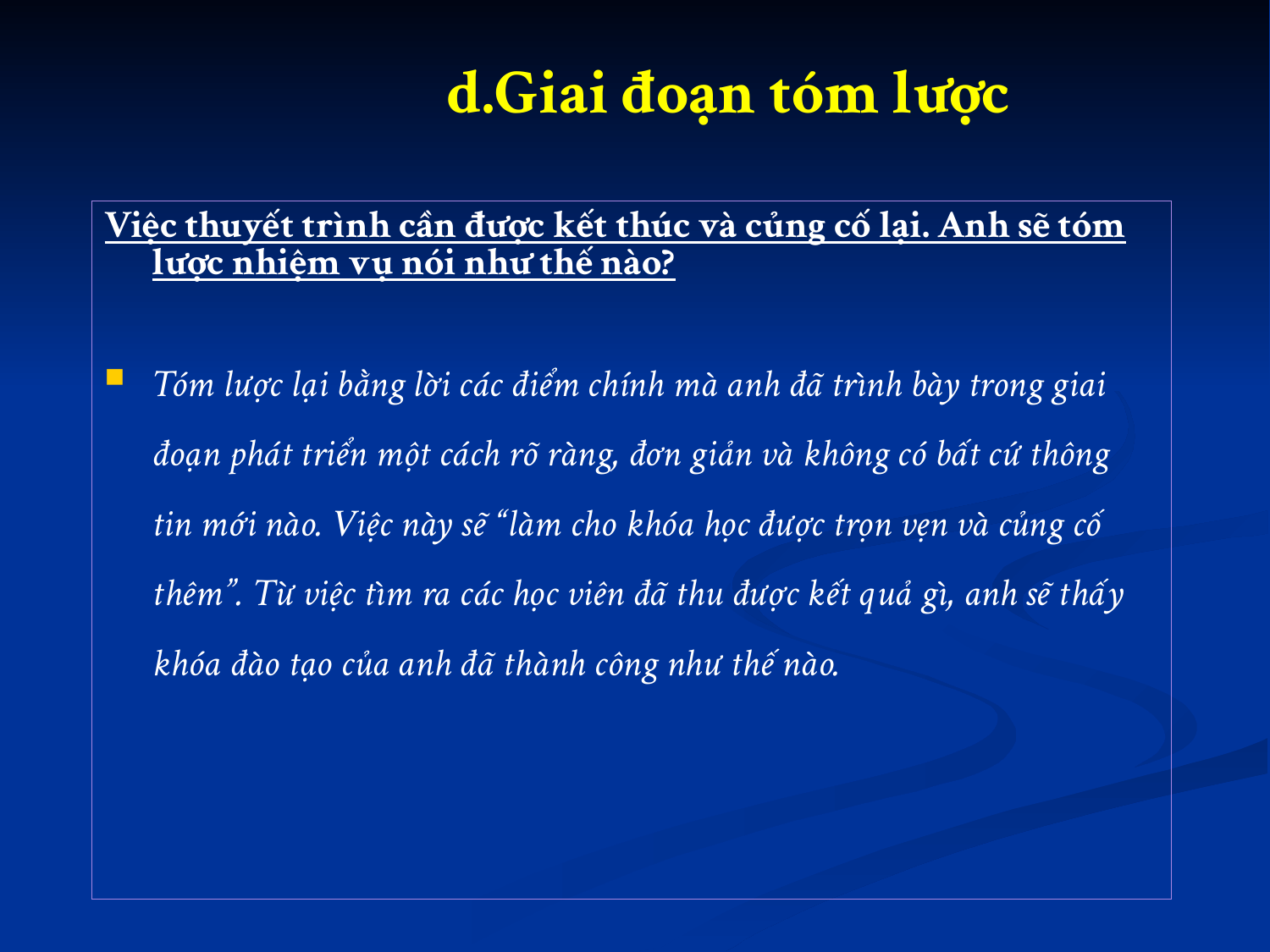

# d.Giai đoạn tóm lược
Việc thuyết trình cần được kết thúc và củng cố lại. Anh sẽ tóm lược nhiệm vụ nói như thế nào?

Tóm lược lại bằng lời các điểm chính mà anh đã trình bày trong giai đoạn phát triển một cách rõ ràng, đơn giản và không có bất cứ thông tin mới nào. Việc này sẽ “làm cho khóa học được trọn vẹn và củng cố thêm”. Từ việc tìm ra các học viên đã thu được kết quả gì, anh sẽ thấy khóa đào tạo của anh đã thành công như thế nào.